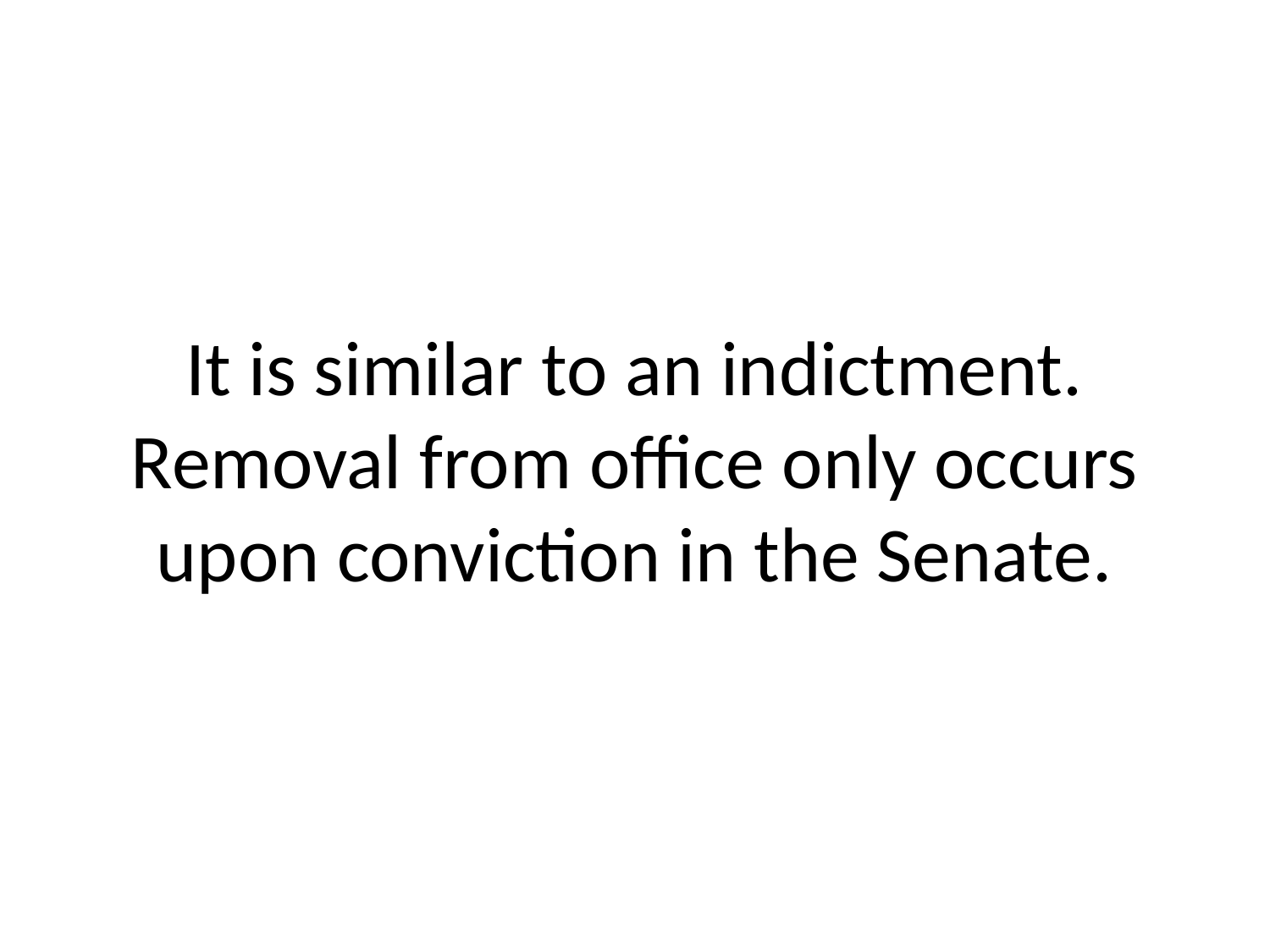

# It is similar to an indictment. Removal from office only occurs upon conviction in the Senate.